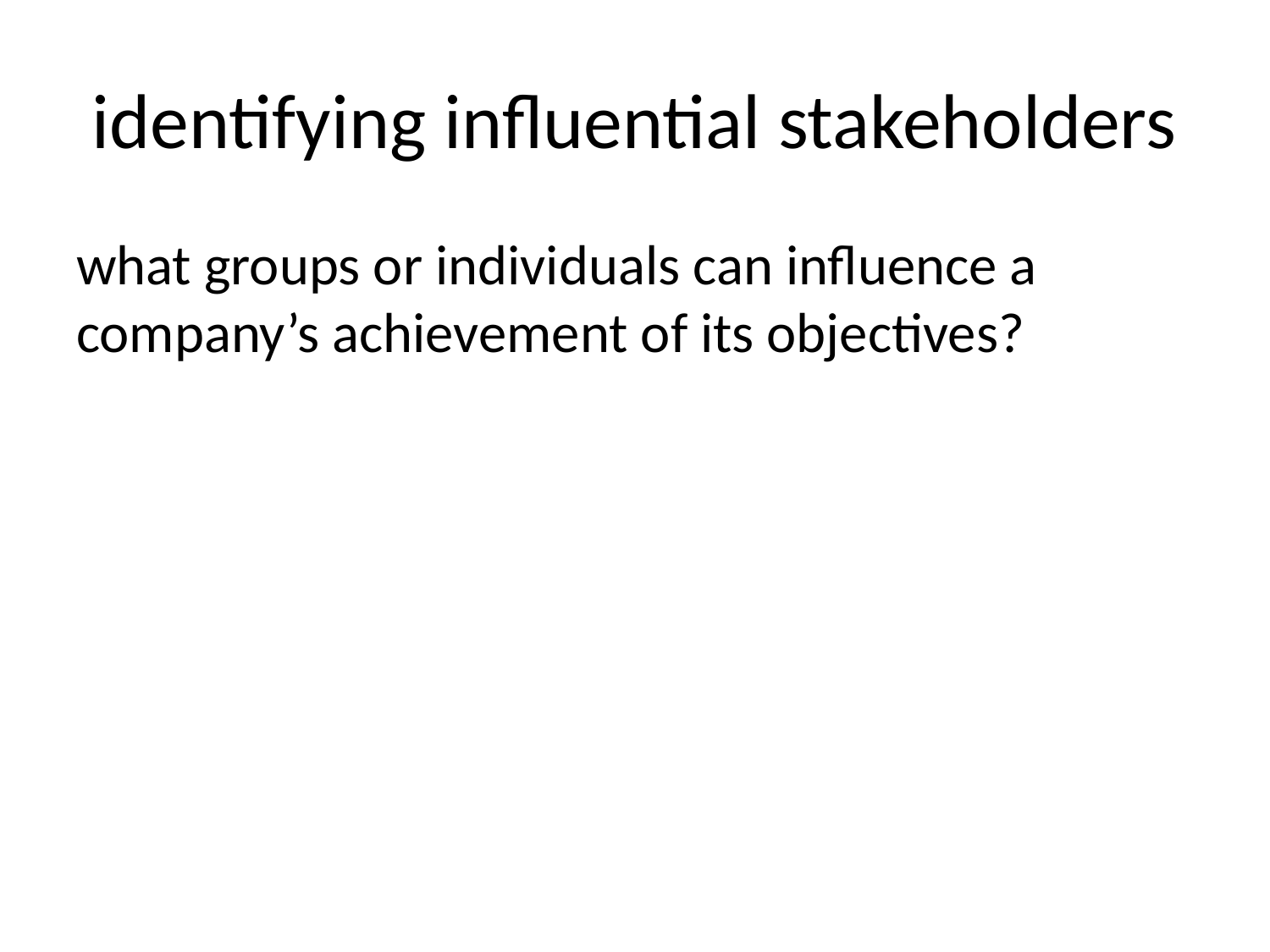

# identifying influential stakeholders
what groups or individuals can influence a company’s achievement of its objectives?